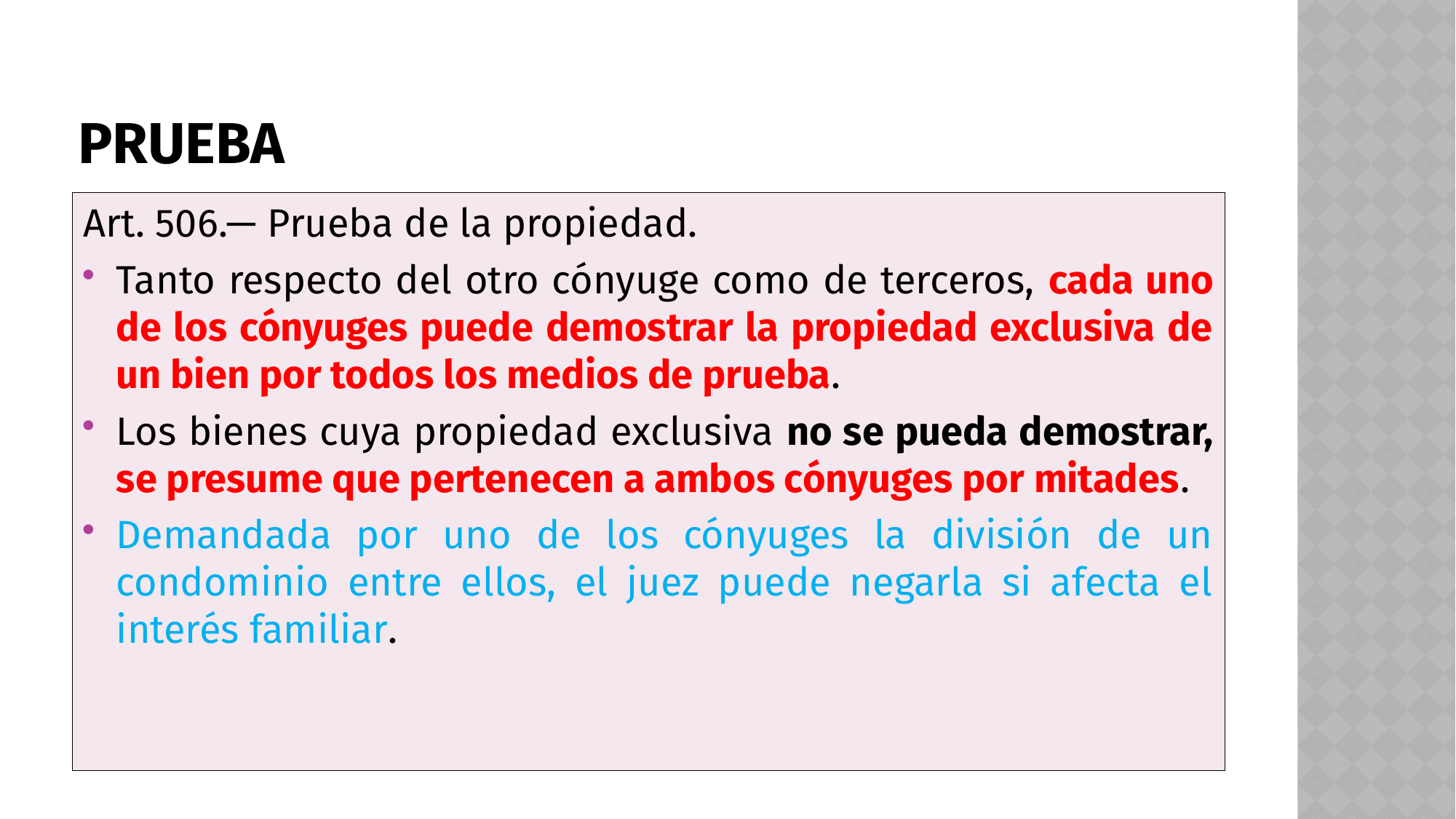

# Prueba
Art. 506.— Prueba de la propiedad.
Tanto respecto del otro cónyuge como de terceros, cada uno de los cónyuges puede demostrar la propiedad exclusiva de un bien por todos los medios de prueba.
Los bienes cuya propiedad exclusiva no se pueda demostrar, se presume que pertenecen a ambos cónyuges por mitades.
Demandada por uno de los cónyuges la división de un condominio entre ellos, el juez puede negarla si afecta el interés familiar.